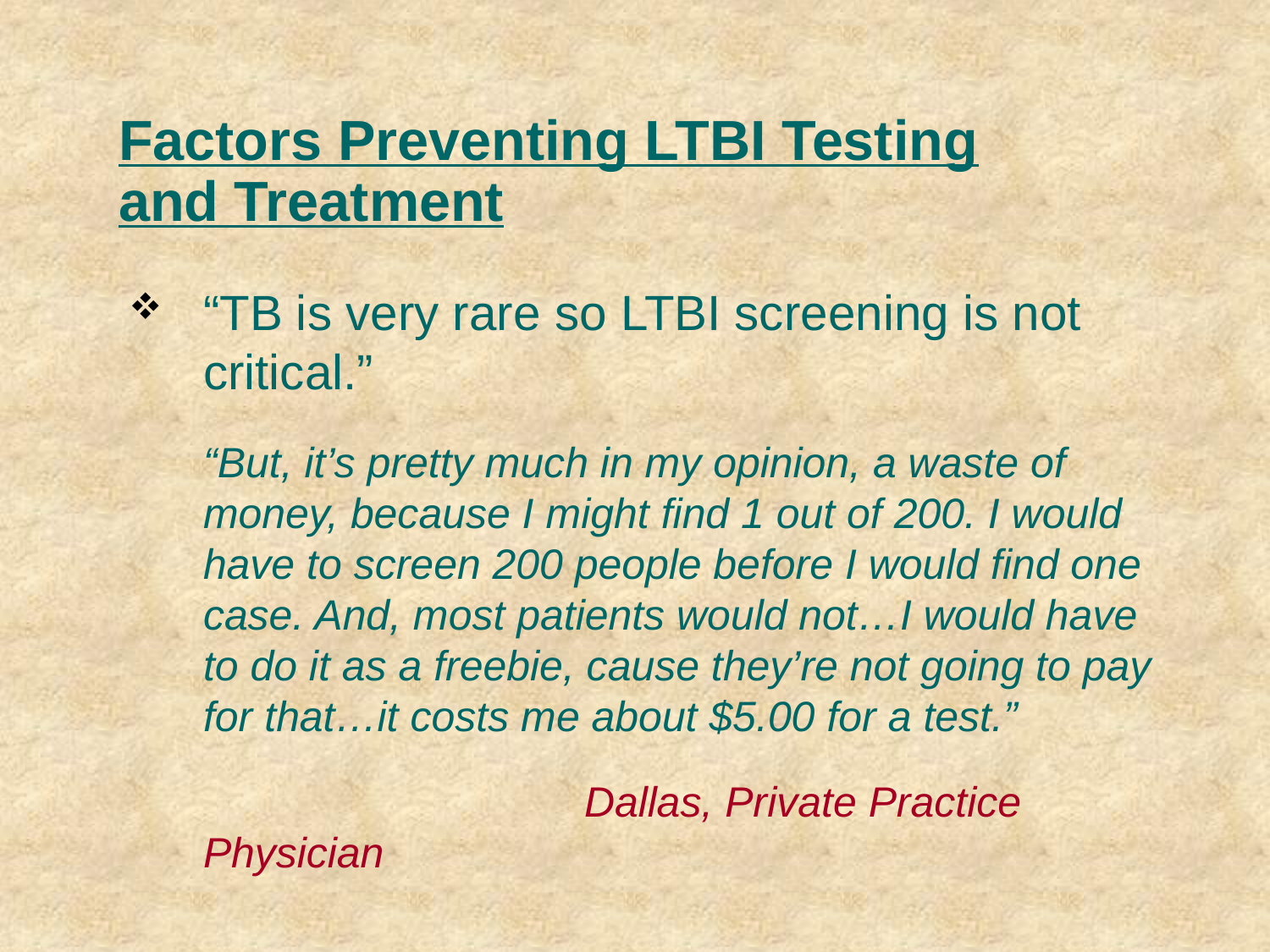

# Factors Preventing LTBI Testing and Treatment
“TB is very rare so LTBI screening is not critical.”
 	“But, it’s pretty much in my opinion, a waste of money, because I might find 1 out of 200. I would have to screen 200 people before I would find one case. And, most patients would not…I would have to do it as a freebie, cause they’re not going to pay for that…it costs me about $5.00 for a test.”
			 	Dallas, Private Practice Physician